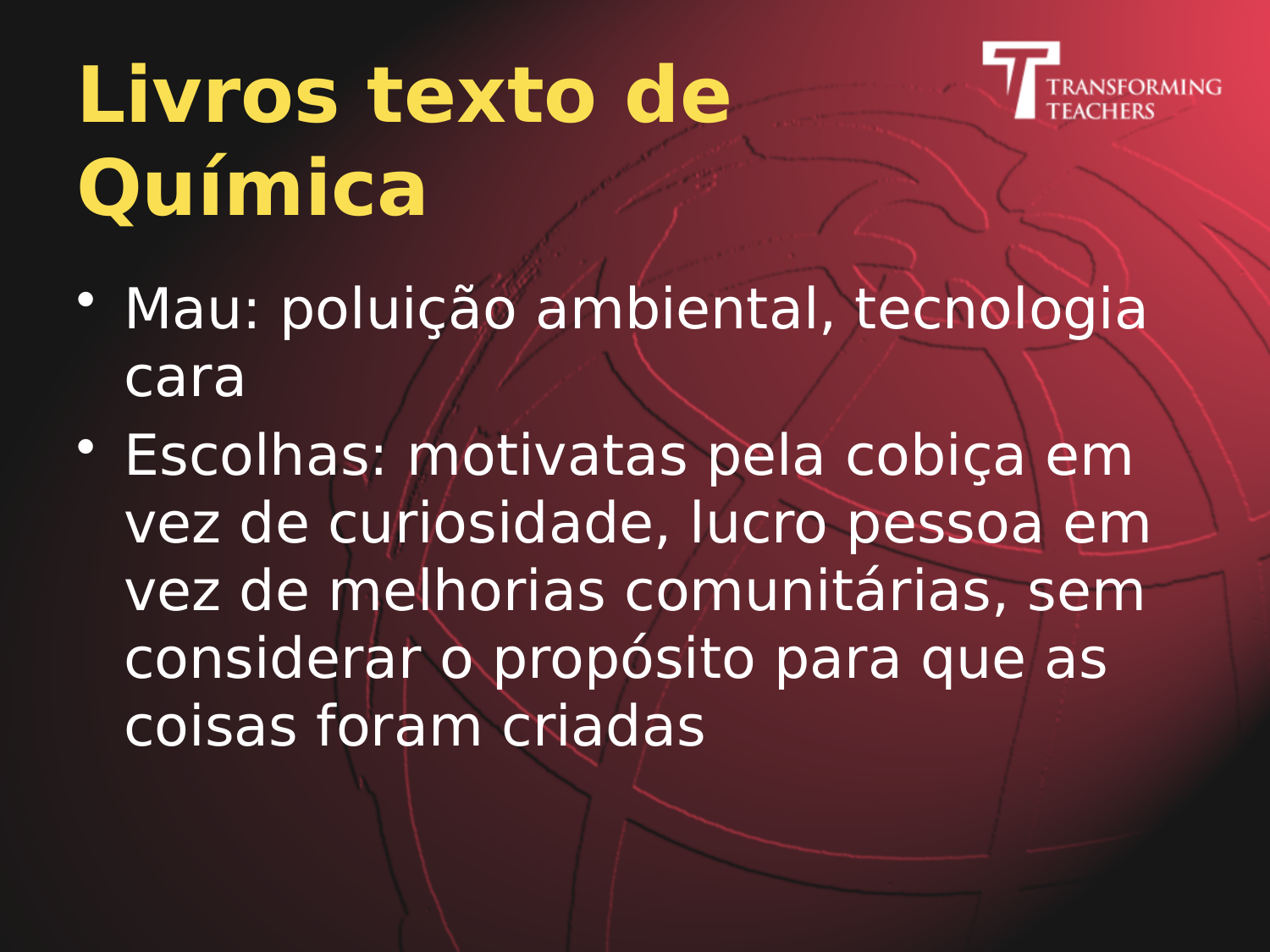

# Livros texto de Química
Mau: poluição ambiental, tecnologia cara
Escolhas: motivatas pela cobiça em vez de curiosidade, lucro pessoa em vez de melhorias comunitárias, sem considerar o propósito para que as coisas foram criadas